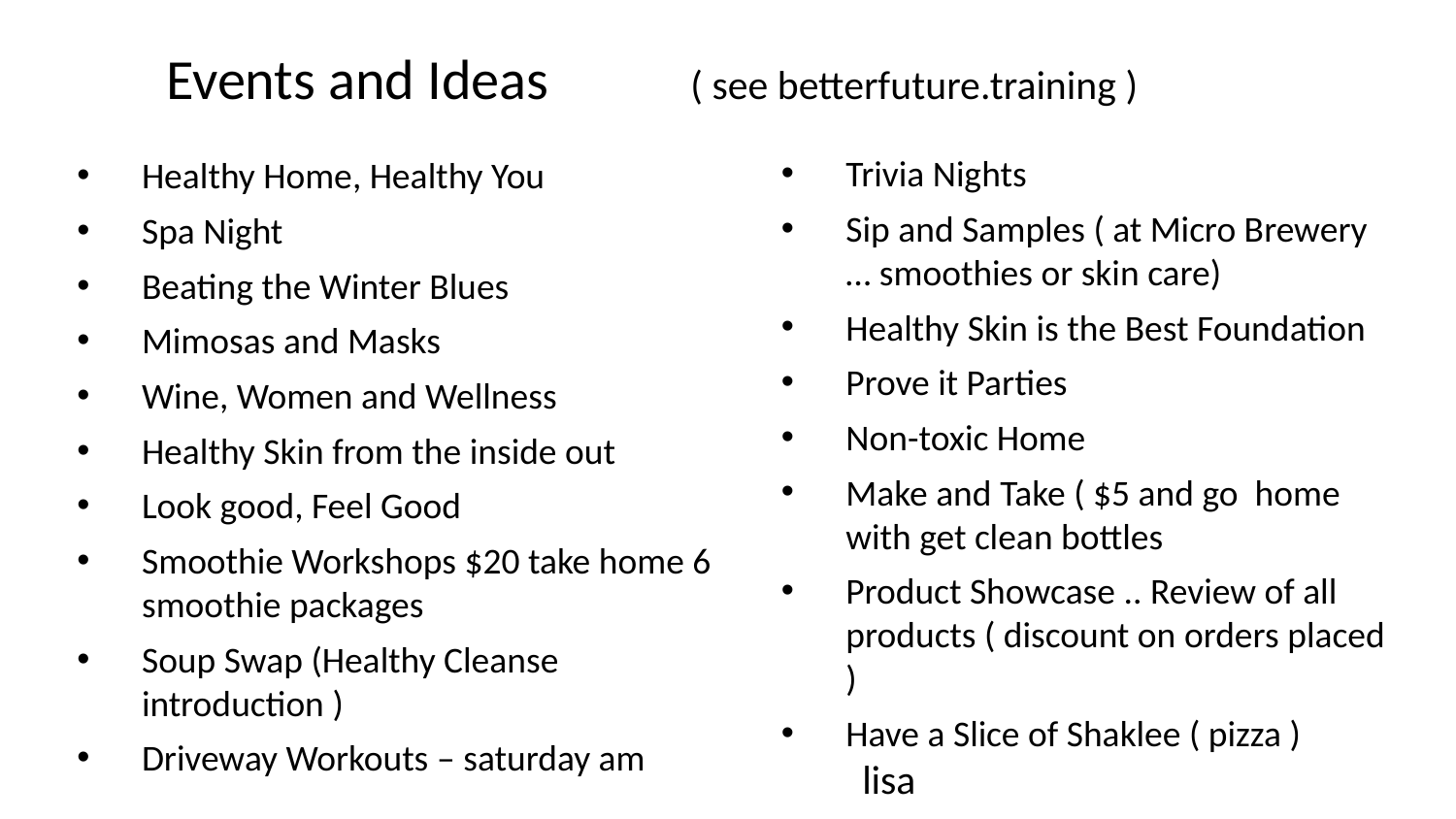

# Events and Ideas           ( see betterfuture.training )
Trivia Nights
Sip and Samples ( at Micro Brewery … smoothies or skin care)
Healthy Skin is the Best Foundation
Prove it Parties
Non-toxic Home
Make and Take ( $5 and go  home with get clean bottles
Product Showcase .. Review of all products ( discount on orders placed )
Have a Slice of Shaklee ( pizza )             lisa

Healthy Home, Healthy You
Spa Night
Beating the Winter Blues
Mimosas and Masks
Wine, Women and Wellness
Healthy Skin from the inside out
Look good, Feel Good
Smoothie Workshops $20 take home 6 smoothie packages
Soup Swap (Healthy Cleanse introduction )
Driveway Workouts – saturday am